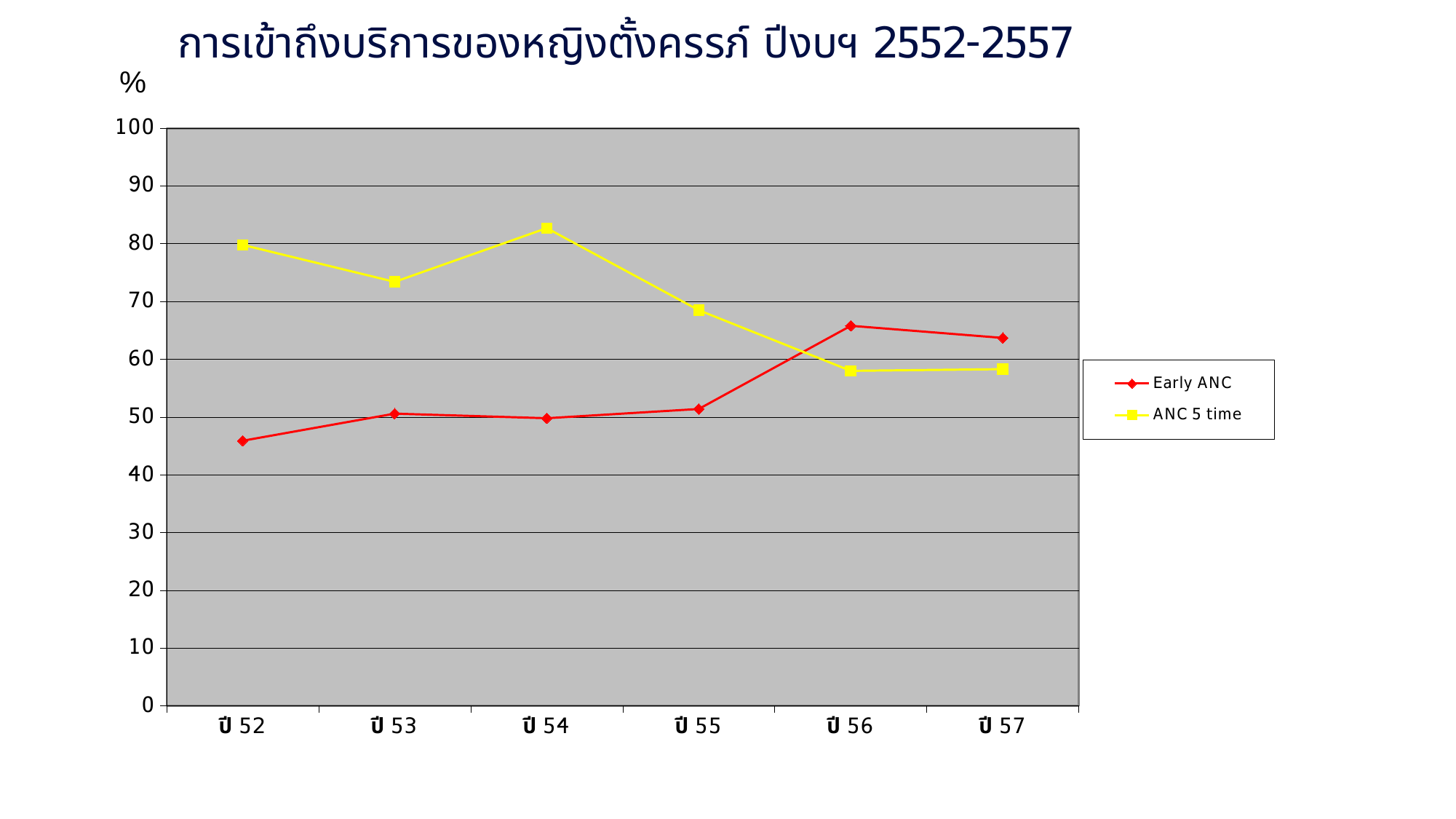

# การเข้าถึงบริการของหญิงตั้งครรภ์ ปีงบฯ 2552-2557
%

### Chart

| Category | Early ANC | ANC 5 time |
|---|---|---|
| ปี 52 | 45.9 | 79.8 |
| ปี 53 | 50.6 | 73.4 |
| ปี 54 | 49.8 | 82.7 |
| ปี 55 | 51.4 | 68.5 |
| ปี 56 | 65.8 | 58.0 |
| ปี 57 | 63.7 | 58.3 |